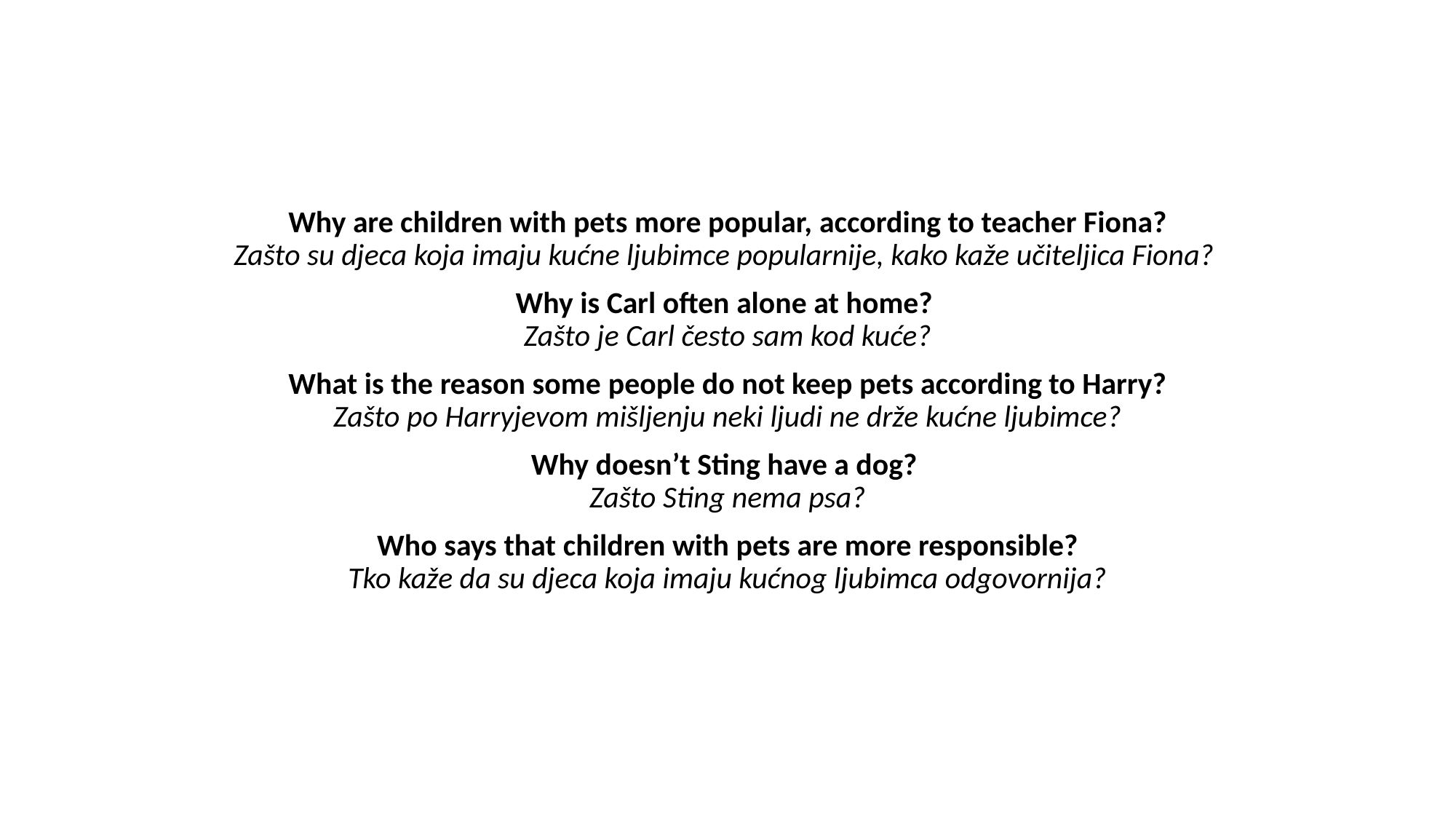

Why are children with pets more popular, according to teacher Fiona?
Zašto su djeca koja imaju kućne ljubimce popularnije, kako kaže učiteljica Fiona?
Why is Carl often alone at home?
Zašto je Carl često sam kod kuće?
What is the reason some people do not keep pets according to Harry?
Zašto po Harryjevom mišljenju neki ljudi ne drže kućne ljubimce?
Why doesn’t Sting have a dog?
Zašto Sting nema psa?
Who says that children with pets are more responsible?
Tko kaže da su djeca koja imaju kućnog ljubimca odgovornija?